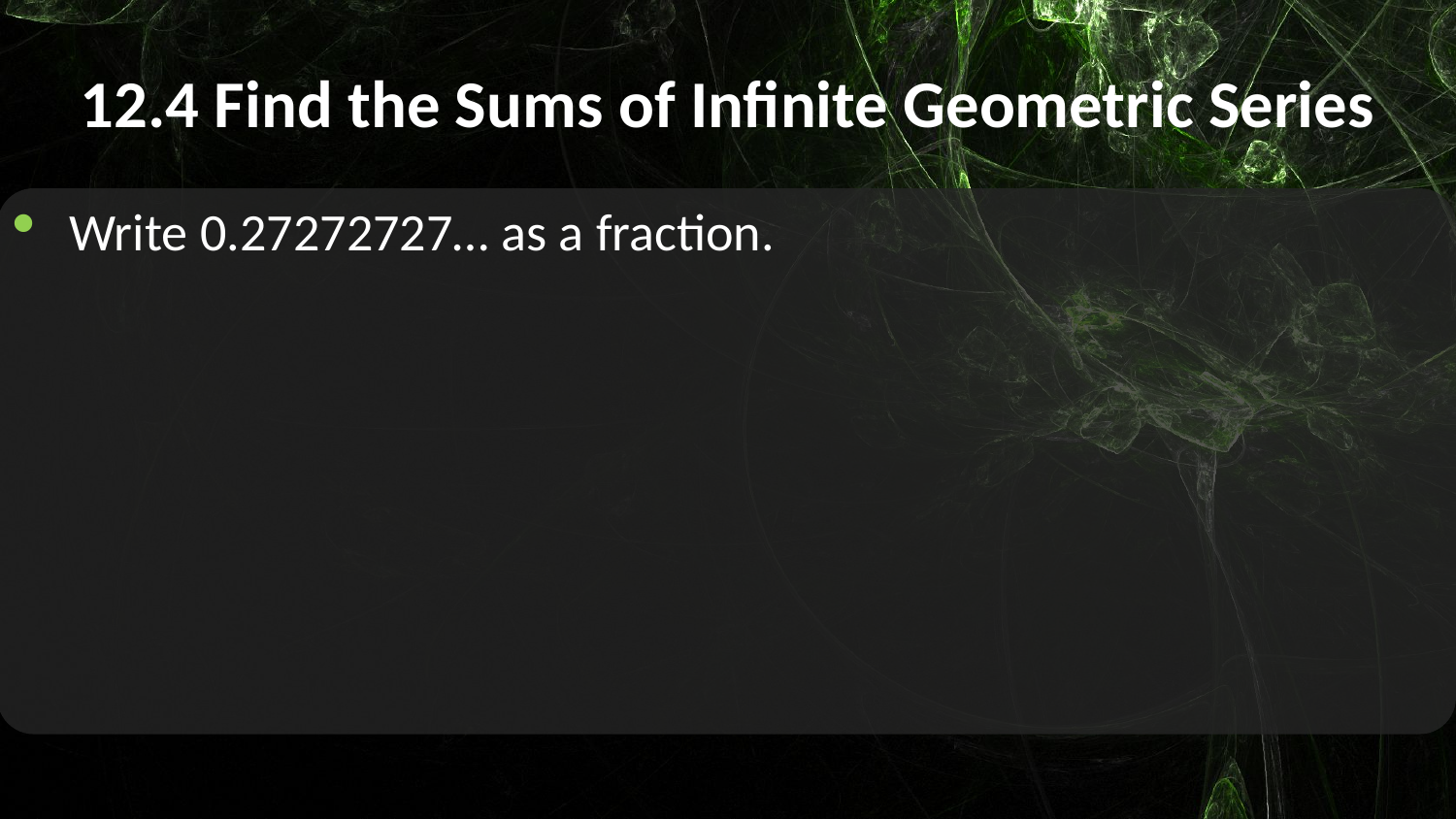

# 12.4 Find the Sums of Infinite Geometric Series
Write 0.27272727… as a fraction.